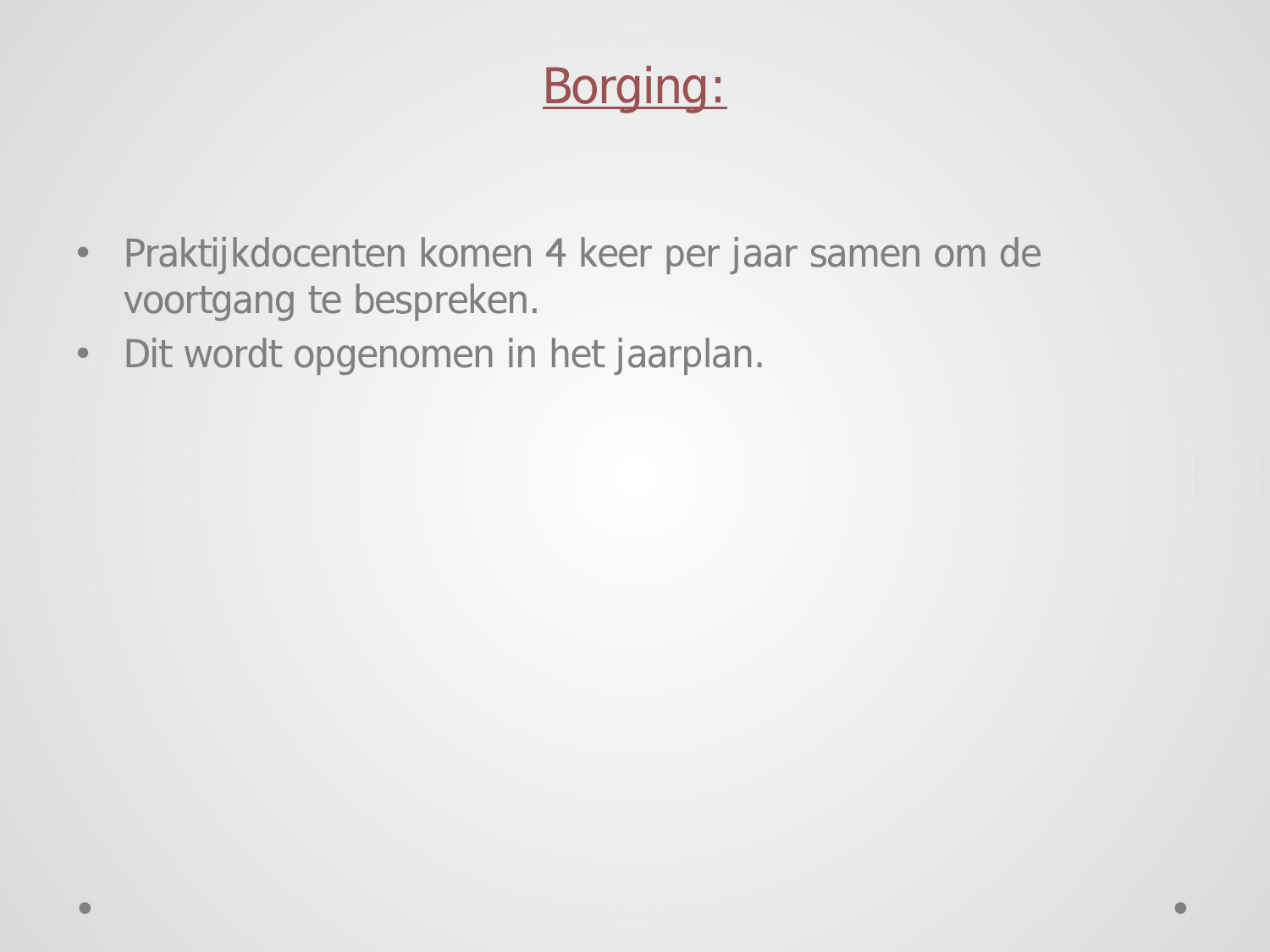

# Borging:
Praktijkdocenten komen 4 keer per jaar samen om de voortgang te bespreken.
Dit wordt opgenomen in het jaarplan.